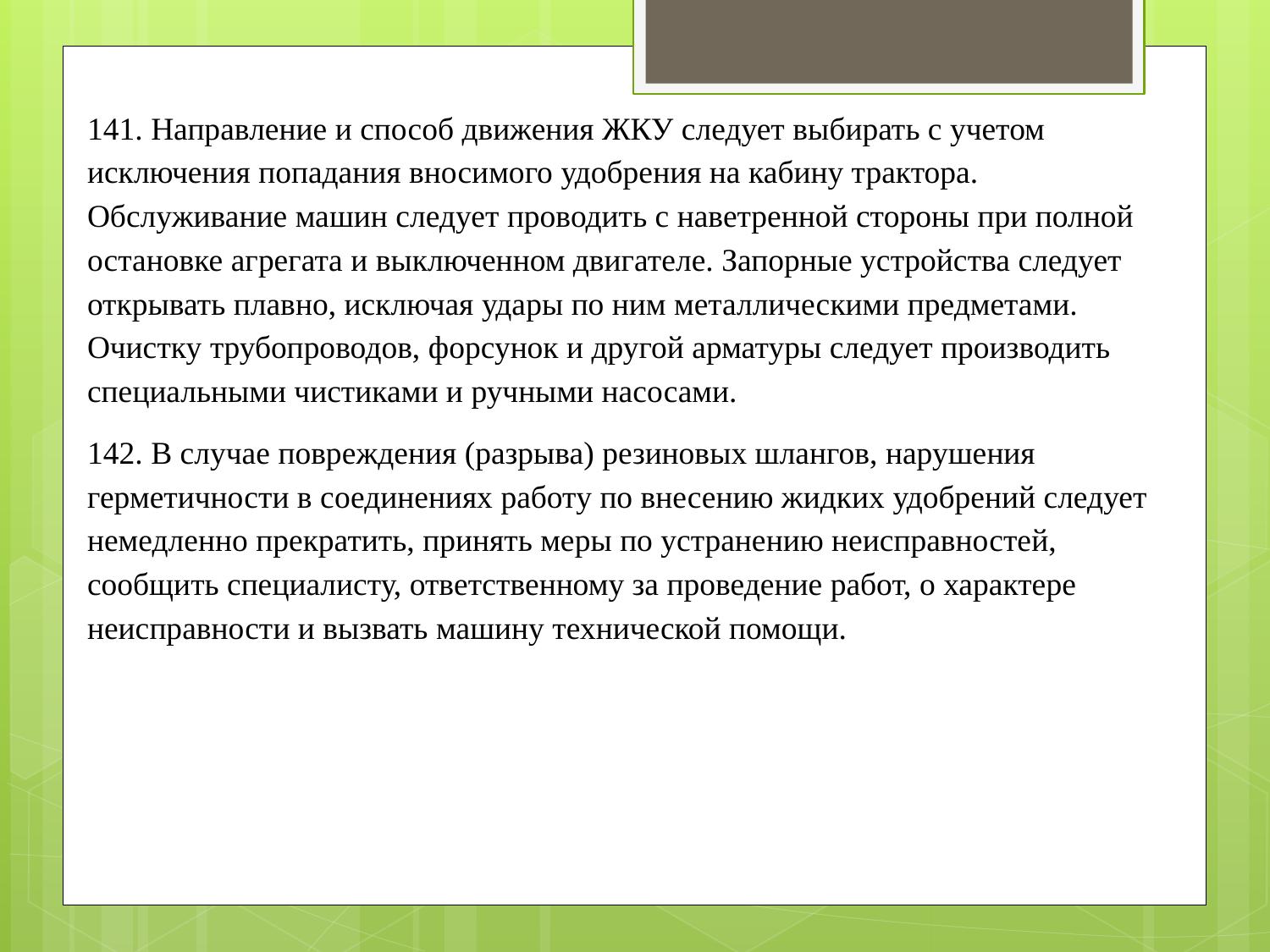

141. Направление и способ движения ЖКУ следует выбирать с учетом исключения попадания вносимого удобрения на кабину трактора. Обслуживание машин следует проводить с наветренной стороны при полной остановке агрегата и выключенном двигателе. Запорные устройства следует открывать плавно, исключая удары по ним металлическими предметами. Очистку трубопроводов, форсунок и другой арматуры следует производить специальными чистиками и ручными насосами.
142. В случае повреждения (разрыва) резиновых шлангов, нарушения герметичности в соединениях работу по внесению жидких удобрений следует немедленно прекратить, принять меры по устранению неисправностей, сообщить специалисту, ответственному за проведение работ, о характере неисправности и вызвать машину технической помощи.